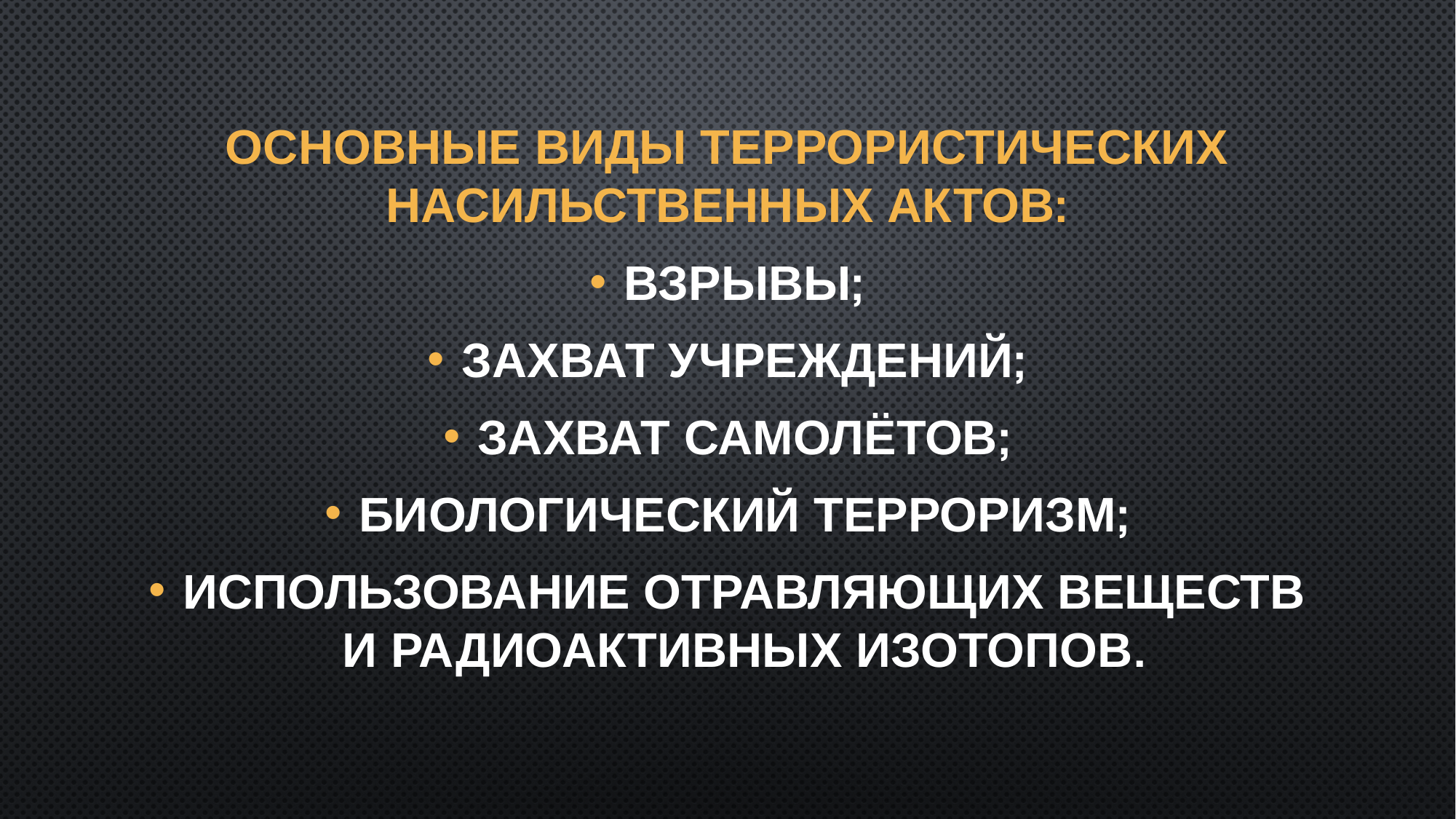

# Основные виды террористических насильственных актов:
Взрывы;
Захват учреждений;
Захват самолётов;
Биологический терроризм;
Использование отравляющих веществ и радиоактивных изотопов.